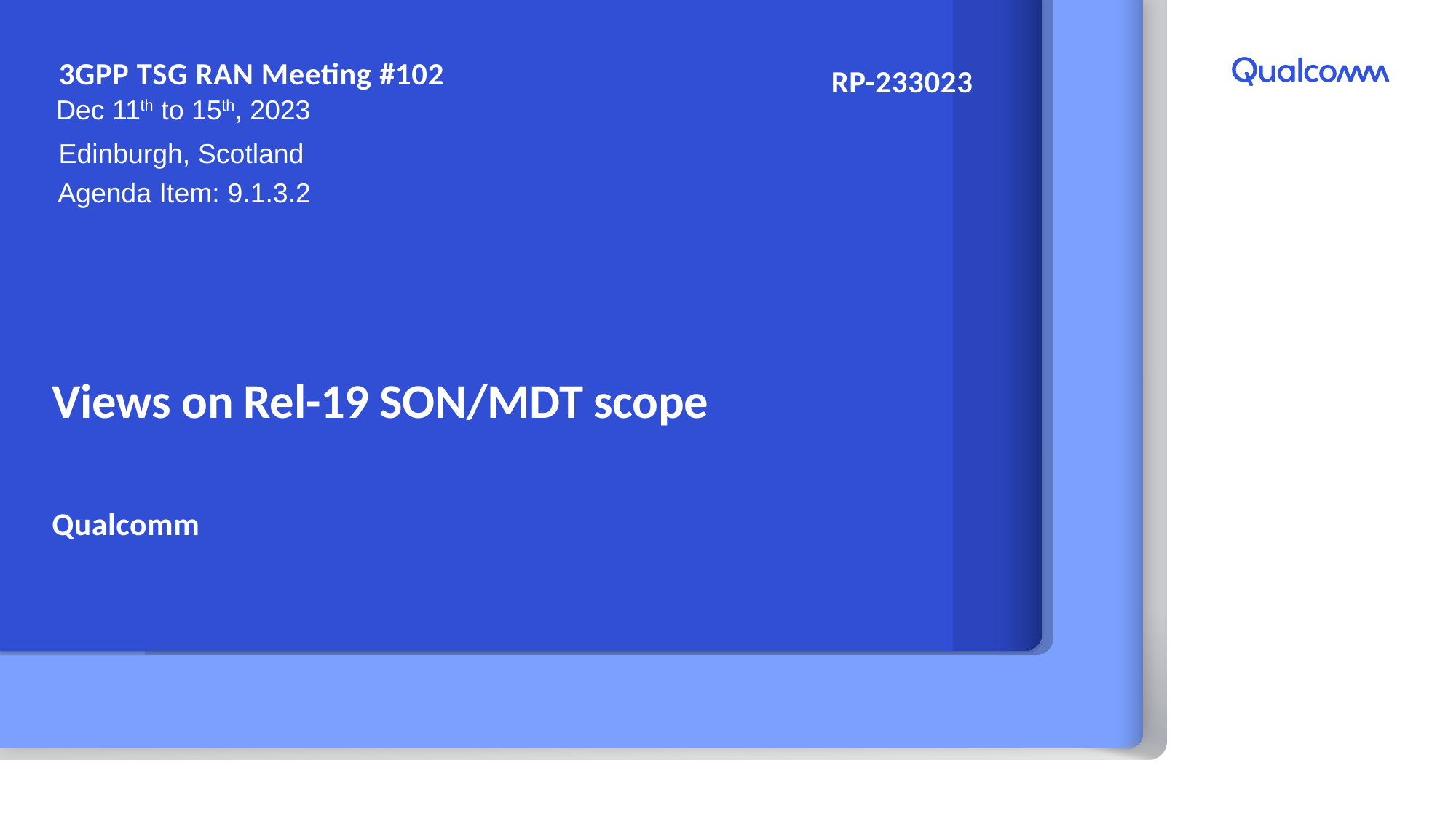

3GPP TSG RAN Meeting #102
RP-233023
Dec 11th to 15th, 2023
Edinburgh, Scotland
Agenda Item: 9.1.3.2
# Views on Rel-19 SON/MDT scope
Qualcomm